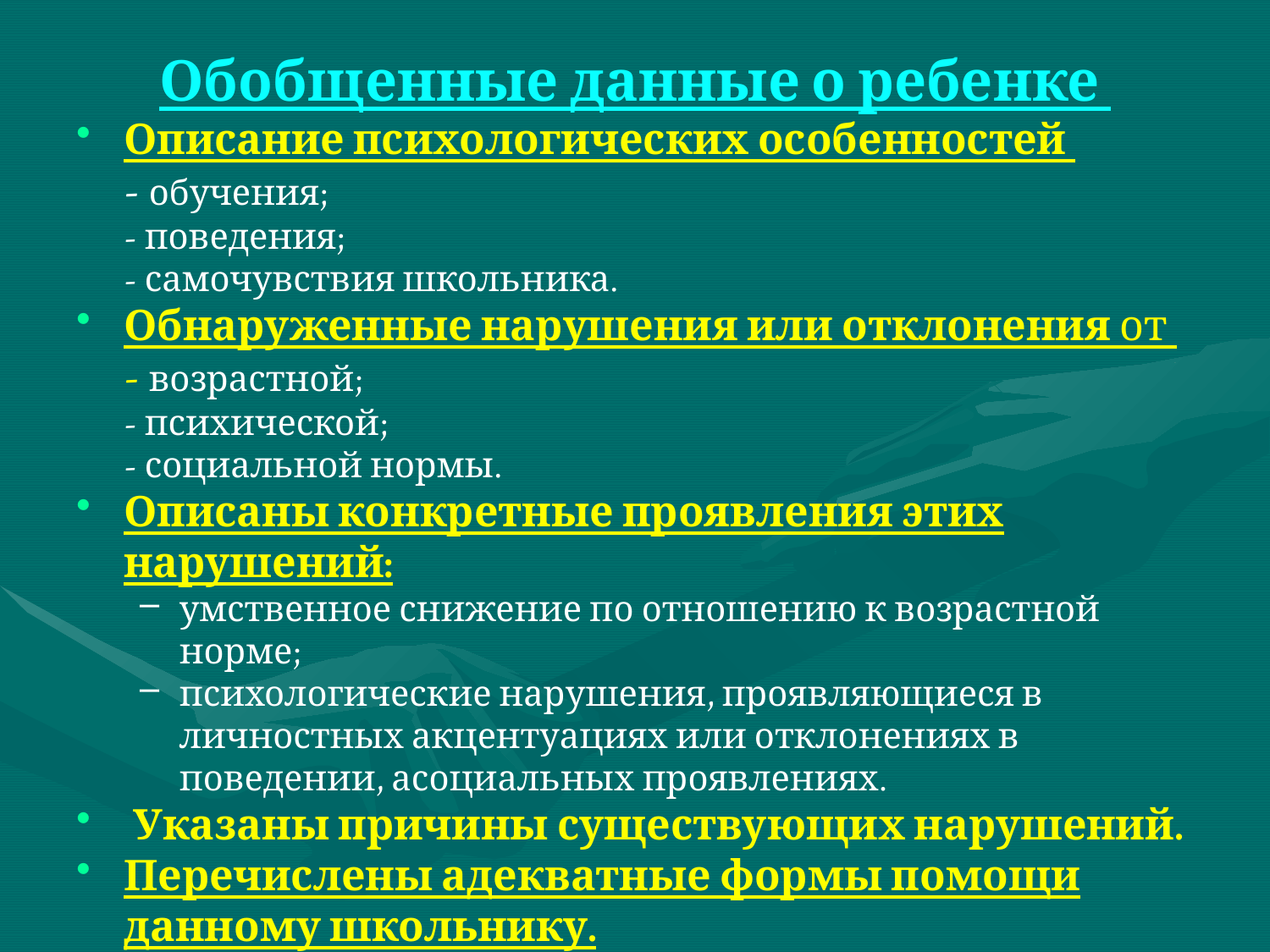

# Обобщенные данные о ребенке
Описание психологических особенностей
- обучения;
- поведения;
- самочувствия школьника.
Обнаруженные нарушения или отклонения от
- возрастной;
- психической;
- социальной нормы.
Описаны конкретные проявления этих нарушений:
умственное снижение по отношению к возрастной норме;
психологические нарушения, проявляющиеся в личностных акцентуациях или отклонениях в поведении, асоциальных проявлениях.
 Указаны причины существующих нарушений.
Перечислены адекватные формы помощи данному школьнику.